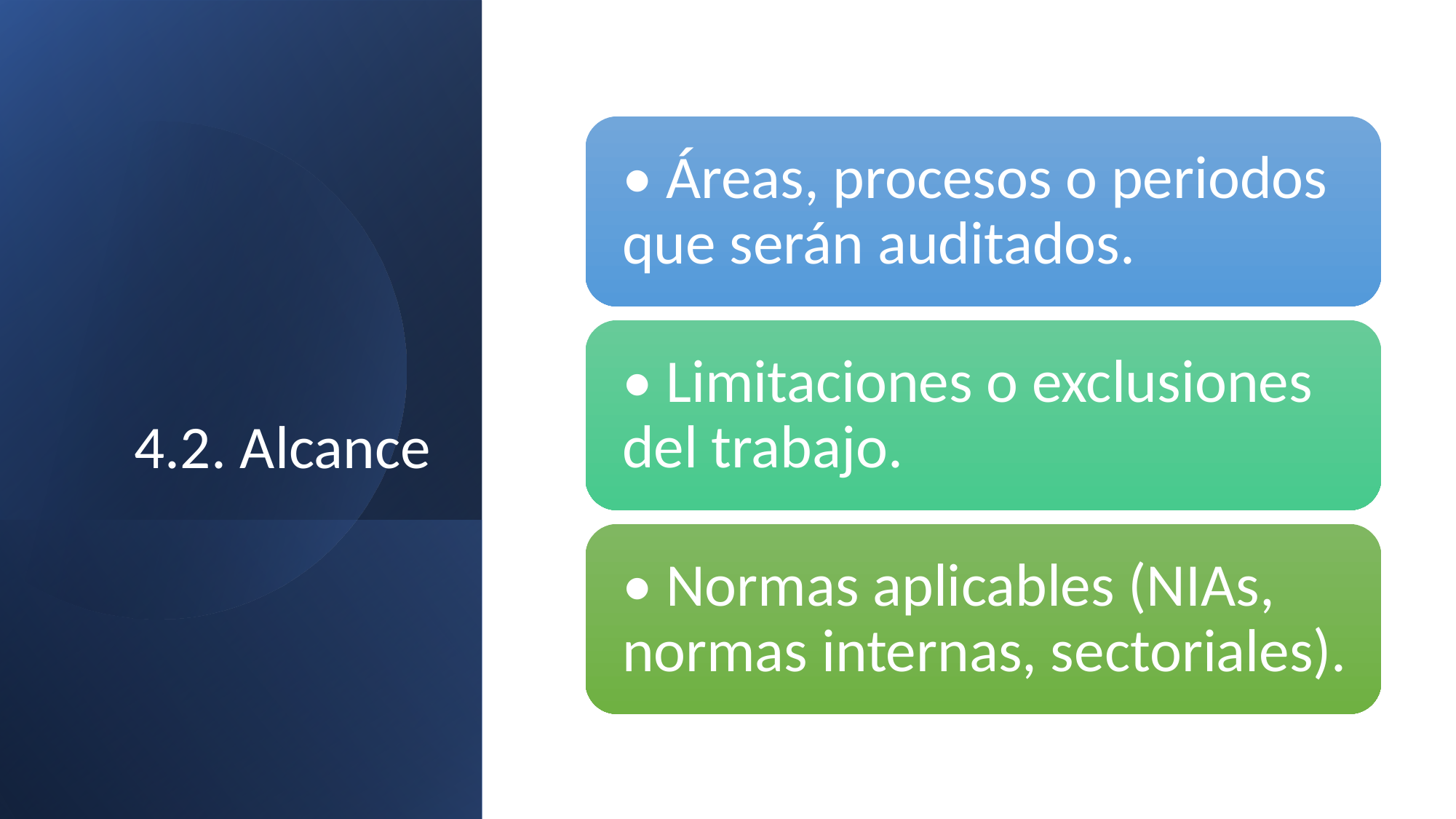

• Áreas, procesos o periodos que serán auditados.
• Limitaciones o exclusiones del trabajo.
• Normas aplicables (NIAs, normas internas, sectoriales).

# 4.2. Alcance